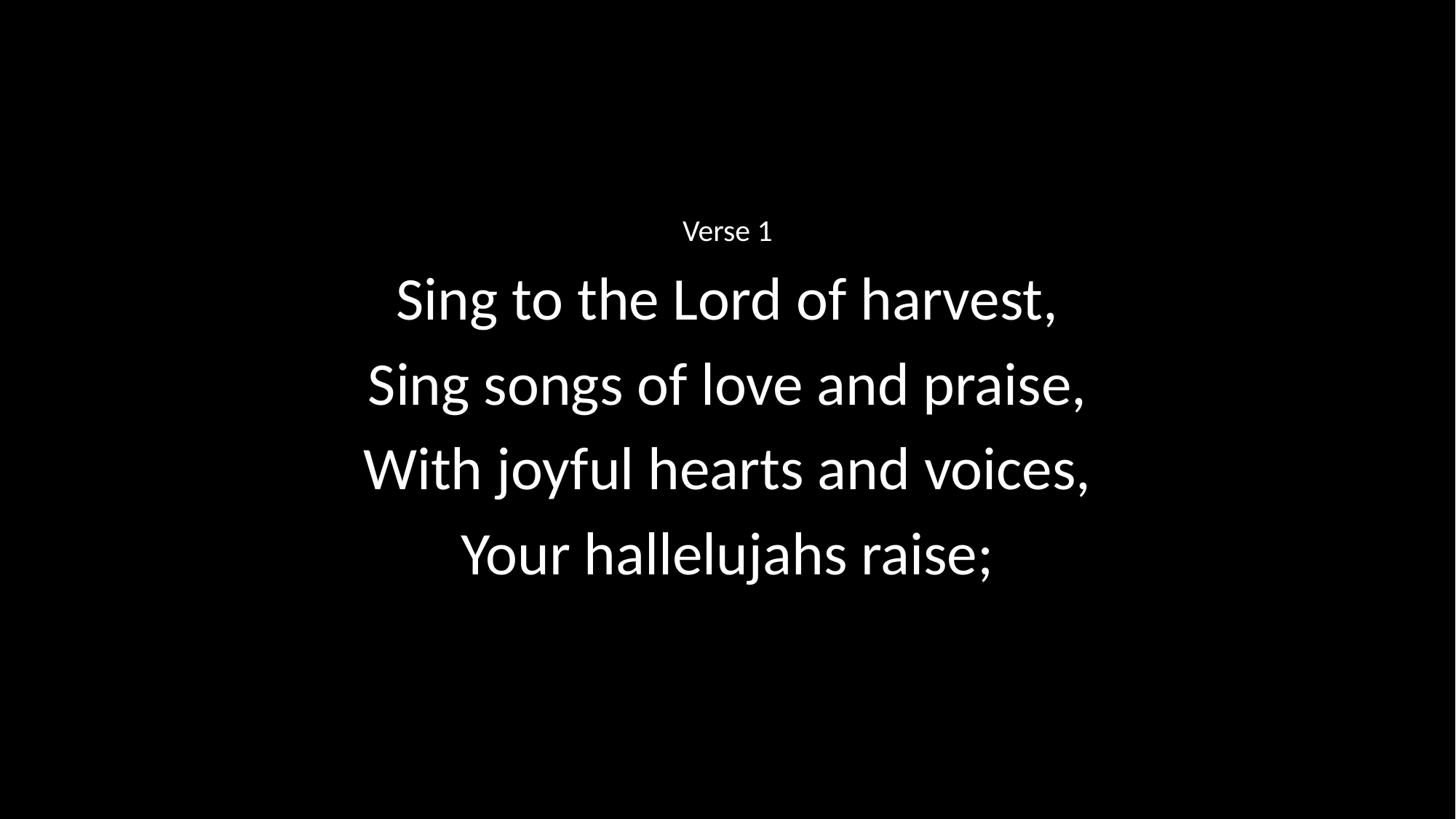

Verse 1
Sing to the Lord of harvest,
Sing songs of love and praise,
With joyful hearts and voices,
Your hallelujahs raise;